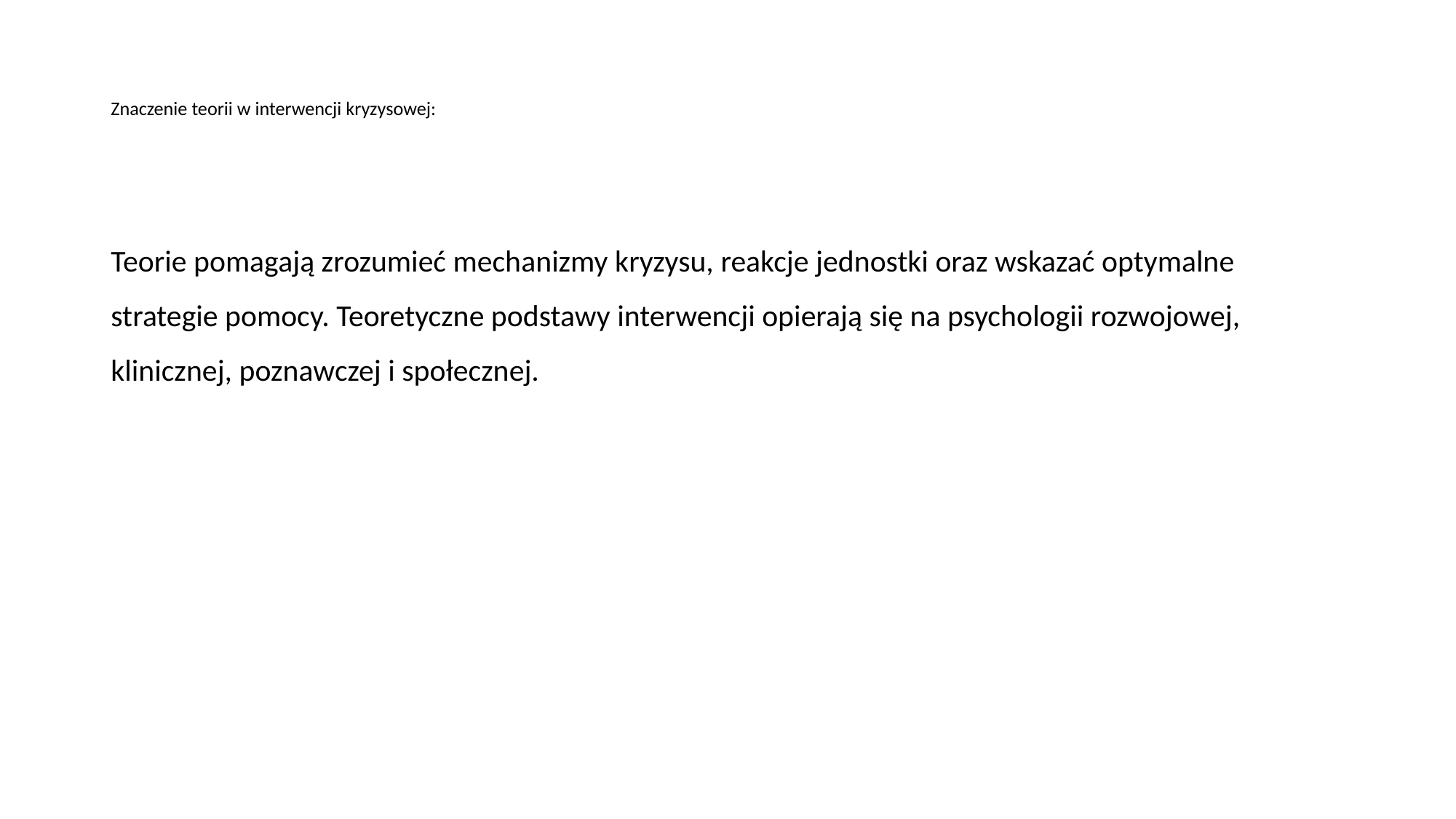

# Znaczenie teorii w interwencji kryzysowej:
Teorie pomagają zrozumieć mechanizmy kryzysu, reakcje jednostki oraz wskazać optymalne strategie pomocy. Teoretyczne podstawy interwencji opierają się na psychologii rozwojowej, klinicznej, poznawczej i społecznej.